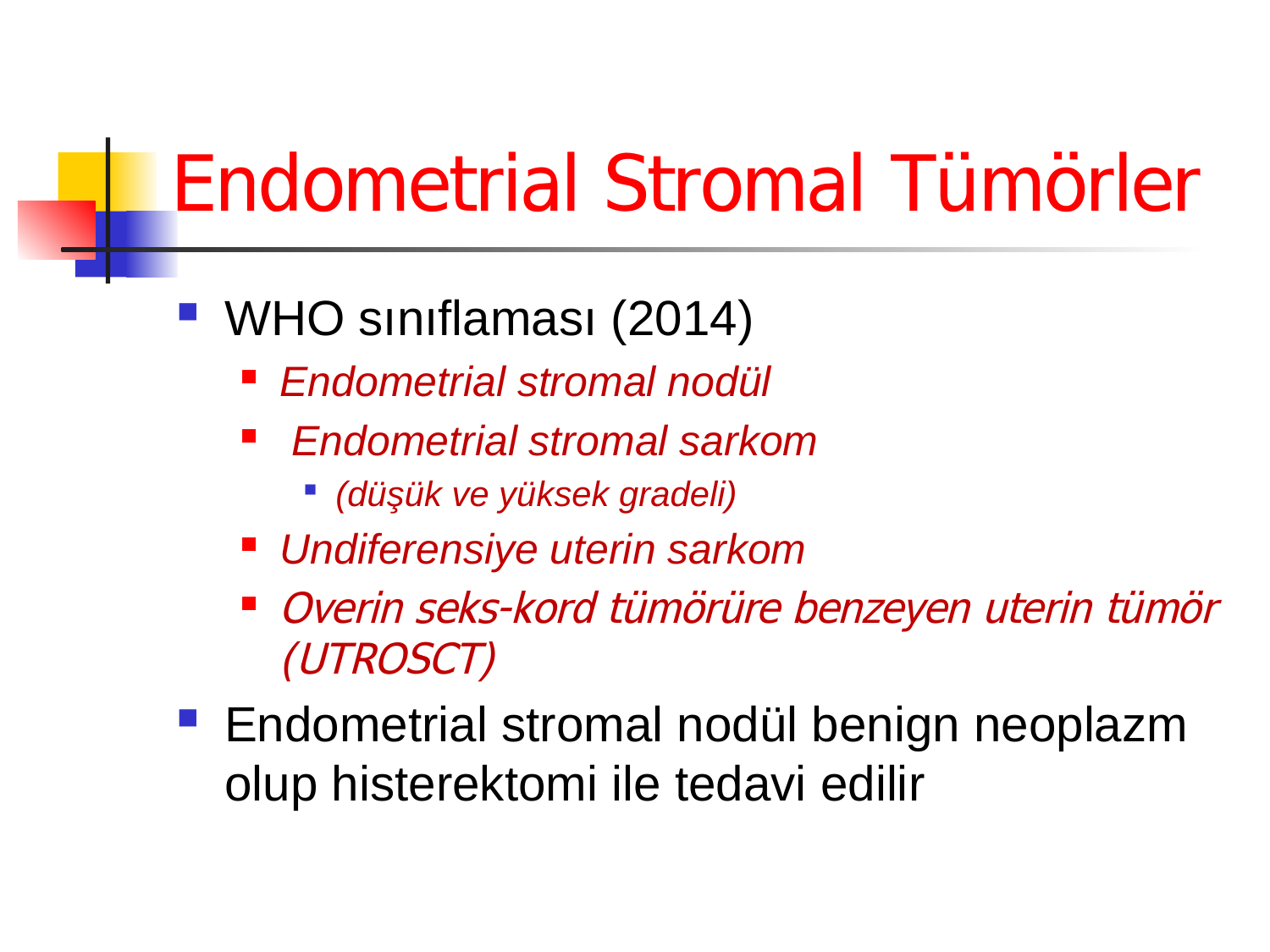

# Endometrial Stromal Tümörler
WHO sınıflaması (2014)
Endometrial stromal nodül
 Endometrial stromal sarkom
(düşük ve yüksek gradeli)
Undiferensiye uterin sarkom
Overin seks-kord tümörüre benzeyen uterin tümör (UTROSCT)
Endometrial stromal nodül benign neoplazm olup histerektomi ile tedavi edilir